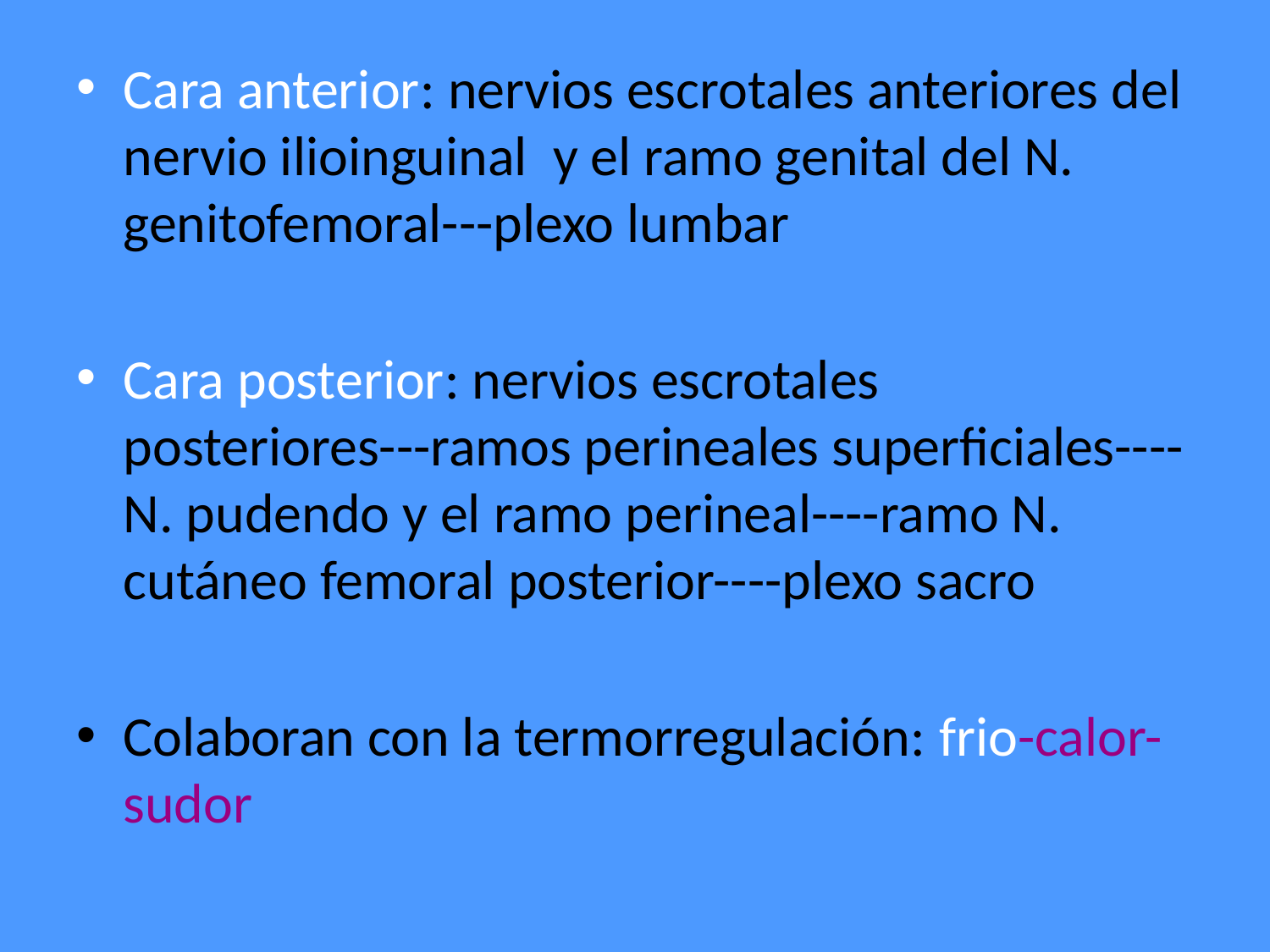

Cara anterior: nervios escrotales anteriores del nervio ilioinguinal  y el ramo genital del N. genitofemoral---plexo lumbar

Cara posterior: nervios escrotales posteriores---ramos perineales superficiales----N. pudendo y el ramo perineal----ramo N. cutáneo femoral posterior----plexo sacro

Colaboran con la termorregulación: frio-calor-sudor